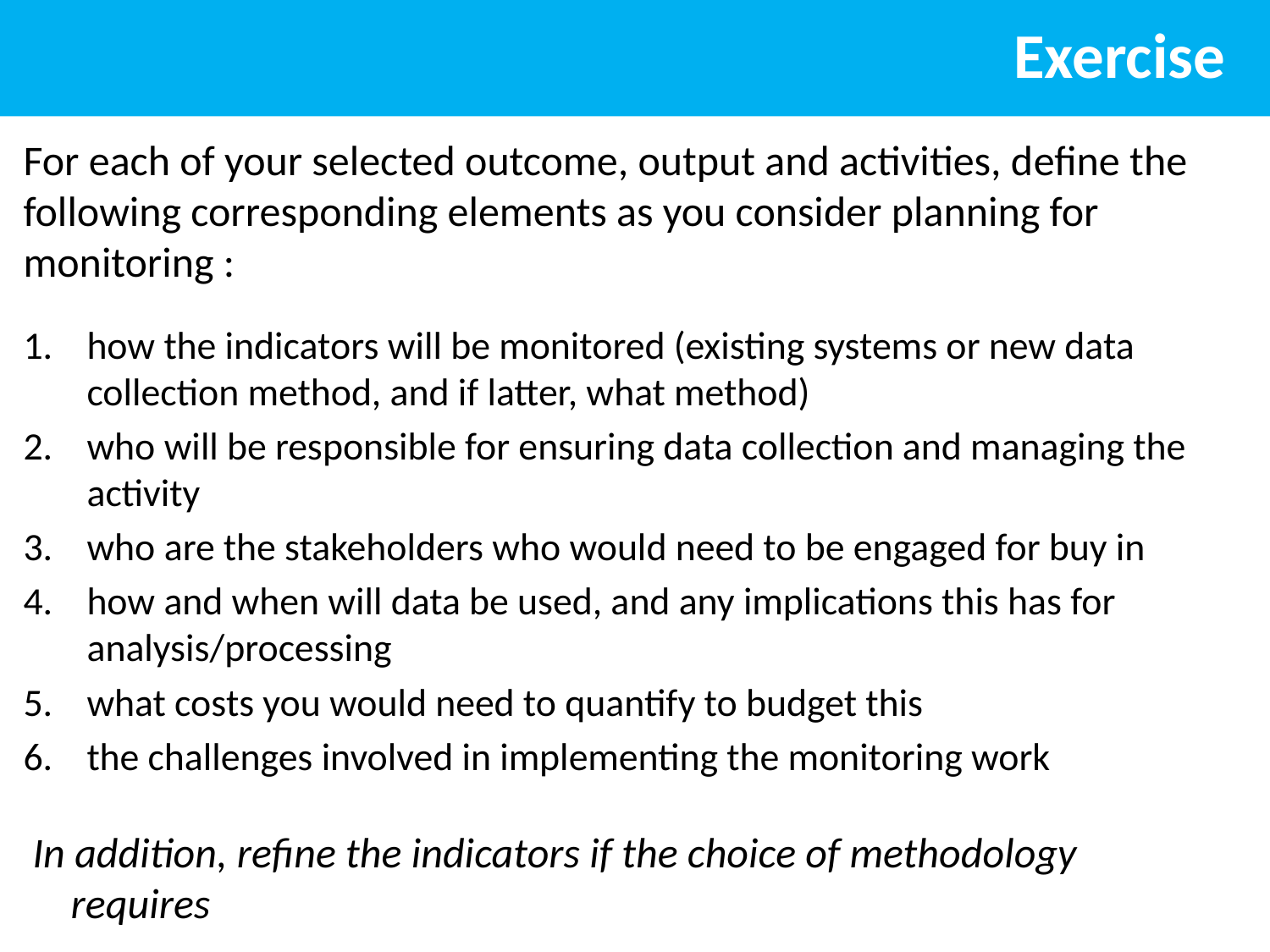

# Exercise
For each of your selected outcome, output and activities, define the following corresponding elements as you consider planning for monitoring :

how the indicators will be monitored (existing systems or new data collection method, and if latter, what method)
who will be responsible for ensuring data collection and managing the activity
who are the stakeholders who would need to be engaged for buy in
how and when will data be used, and any implications this has for analysis/processing
what costs you would need to quantify to budget this
the challenges involved in implementing the monitoring work

 In addition, refine the indicators if the choice of methodology requires